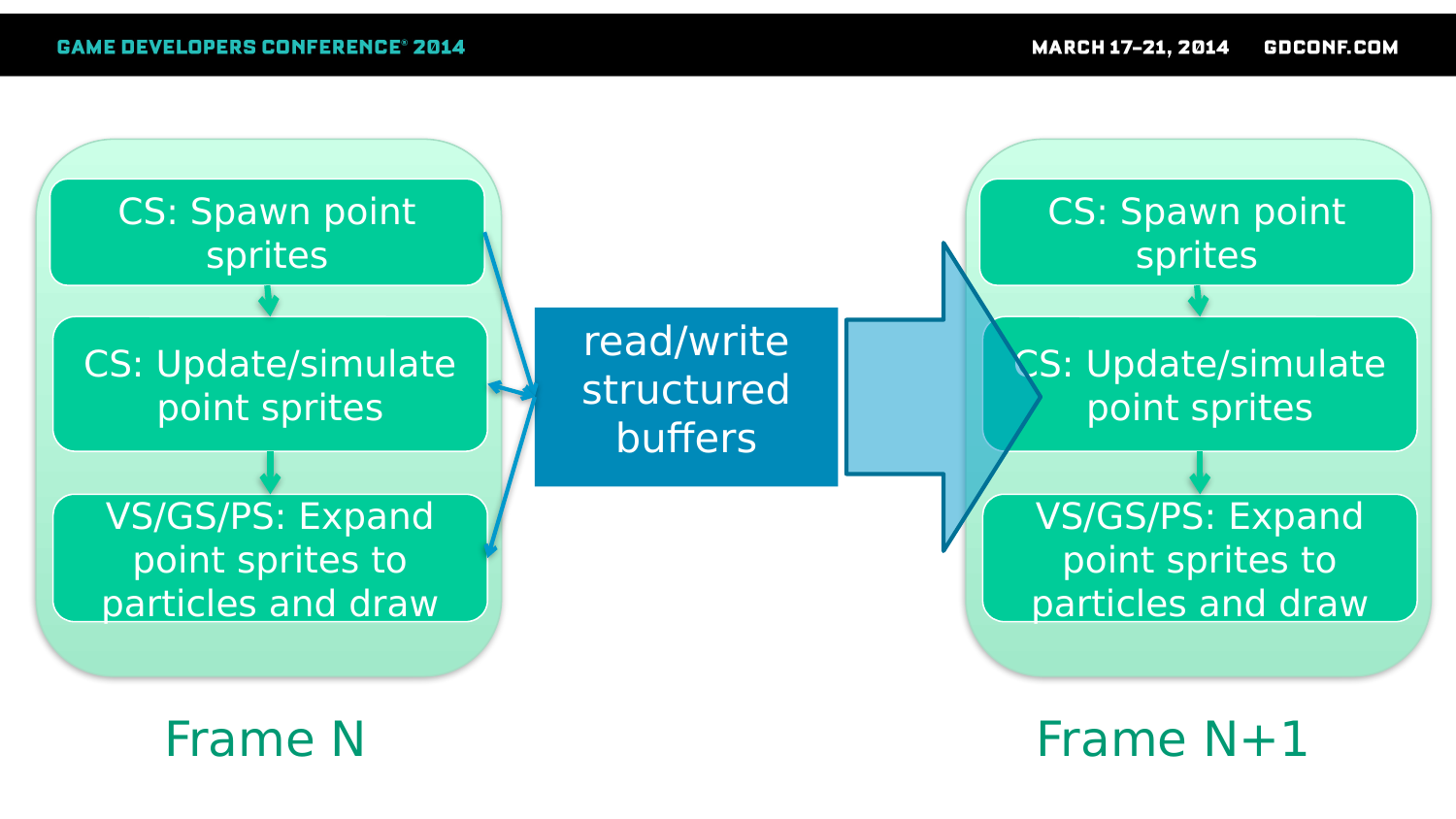

CS: Spawn point sprites
CS: Spawn point sprites

read/write structured buffers
CS: Update/simulate point sprites
CS: Update/simulate point sprites
VS/GS/PS: Expand point sprites to particles and draw
VS/GS/PS: Expand point sprites to particles and draw
Frame N
Frame N+1